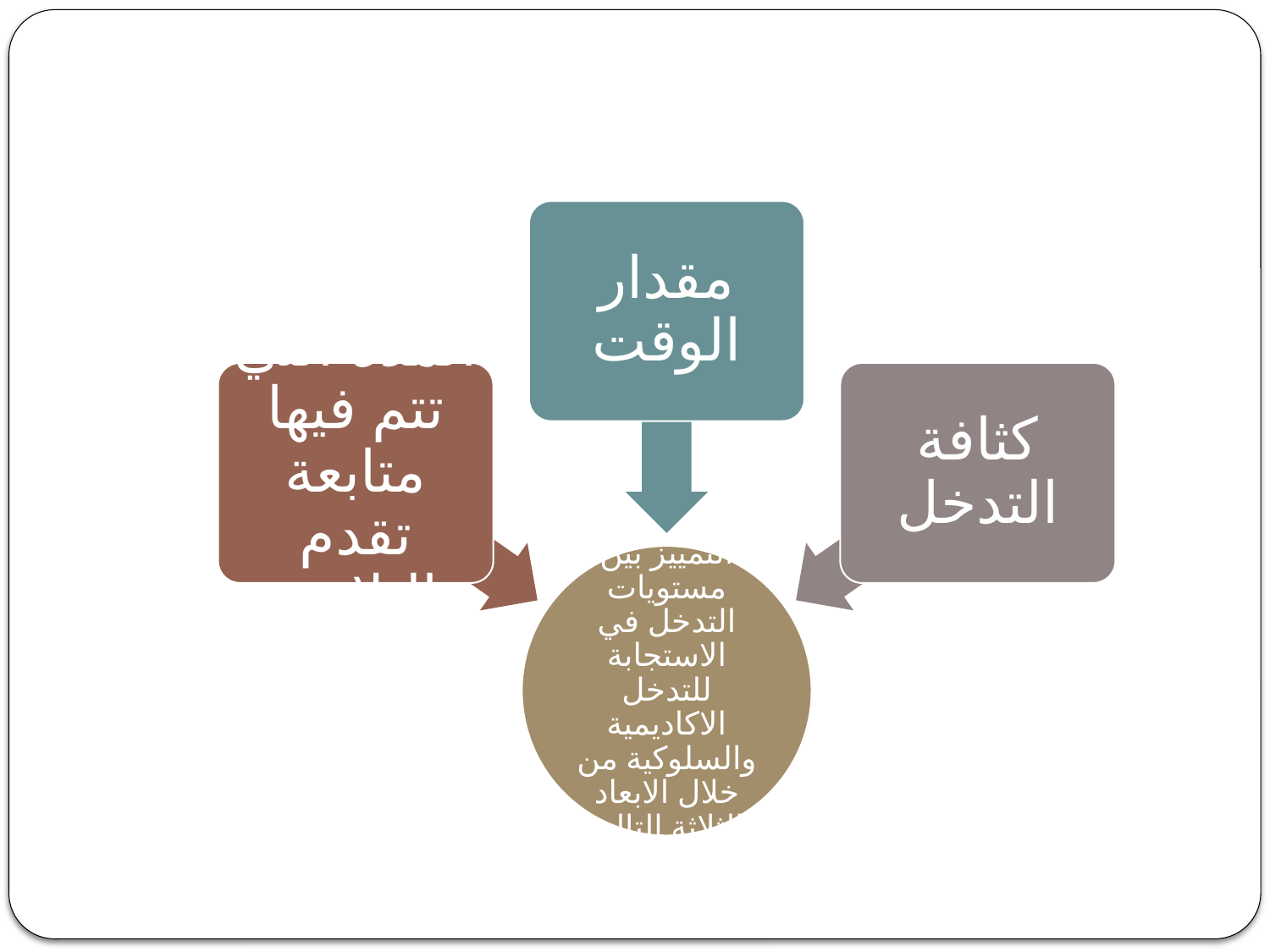

#
التمييز بين مستويات التدخل في الاستجابة للتدخل الاكاديمية والسلوكية من خلال الابعاد الثلاثة التالية
المدة التي تتم فيها متابعة تقدم التلاميذ
مقدار الوقت
كثافة التدخل